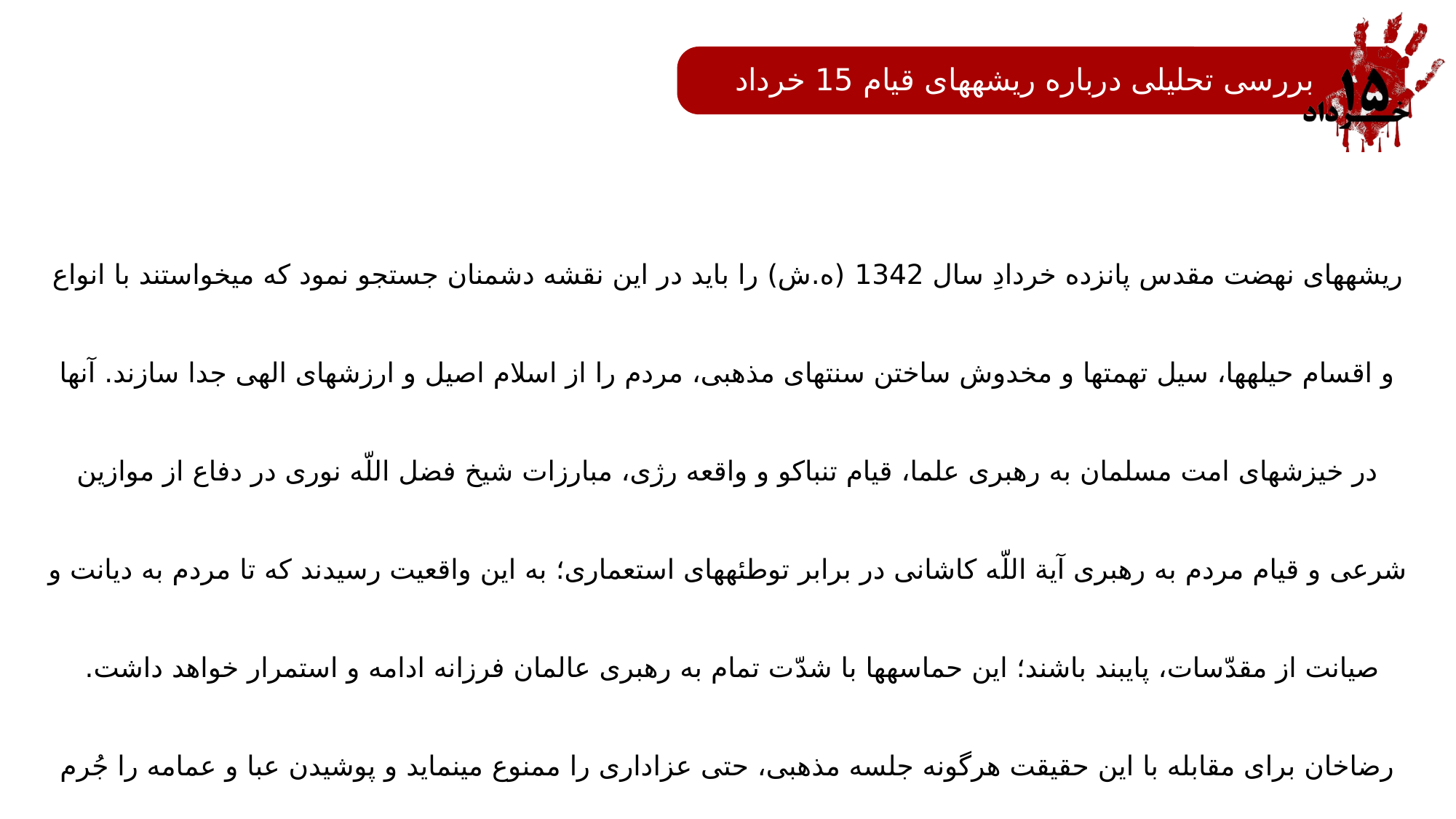

بررسی تحلیلی درباره ریشه‏های قیام 15 خرداد
ریشه‏های نهضت مقدس پانزده خردادِ سال 1342 (ه.ش) را باید در این نقشه دشمنان جستجو نمود كه می‏خواستند با انواع و اقسام حیله‏ها، سیل تهمتها و مخدوش ساختن سنتهای مذهبی، مردم را از اسلام اصیل و ارزشهای الهی جدا سازند. آنها در خیزشهای امت مسلمان به رهبری علما، قیام تنباكو و واقعه رژی، مبارزات شیخ فضل اللّه‏ نوری در دفاع از موازین شرعی و قیام مردم به رهبری آیة اللّه‏ كاشانی در برابر توطئه‏های استعماری؛ به این واقعیت رسیدند كه تا مردم به دیانت و صیانت از مقدّسات، پای‏بند باشند؛ این حماسه‏ها با شدّت تمام به رهبری عالمان فرزانه ادامه و استمرار خواهد داشت.
رضاخان برای مقابله با این حقیقت هرگونه جلسه مذهبی، حتی عزاداری را ممنوع می‏نماید و پوشیدن عبا و عمامه را جُرم قانونی و كیفرش را زندان قرار می‏دهد.